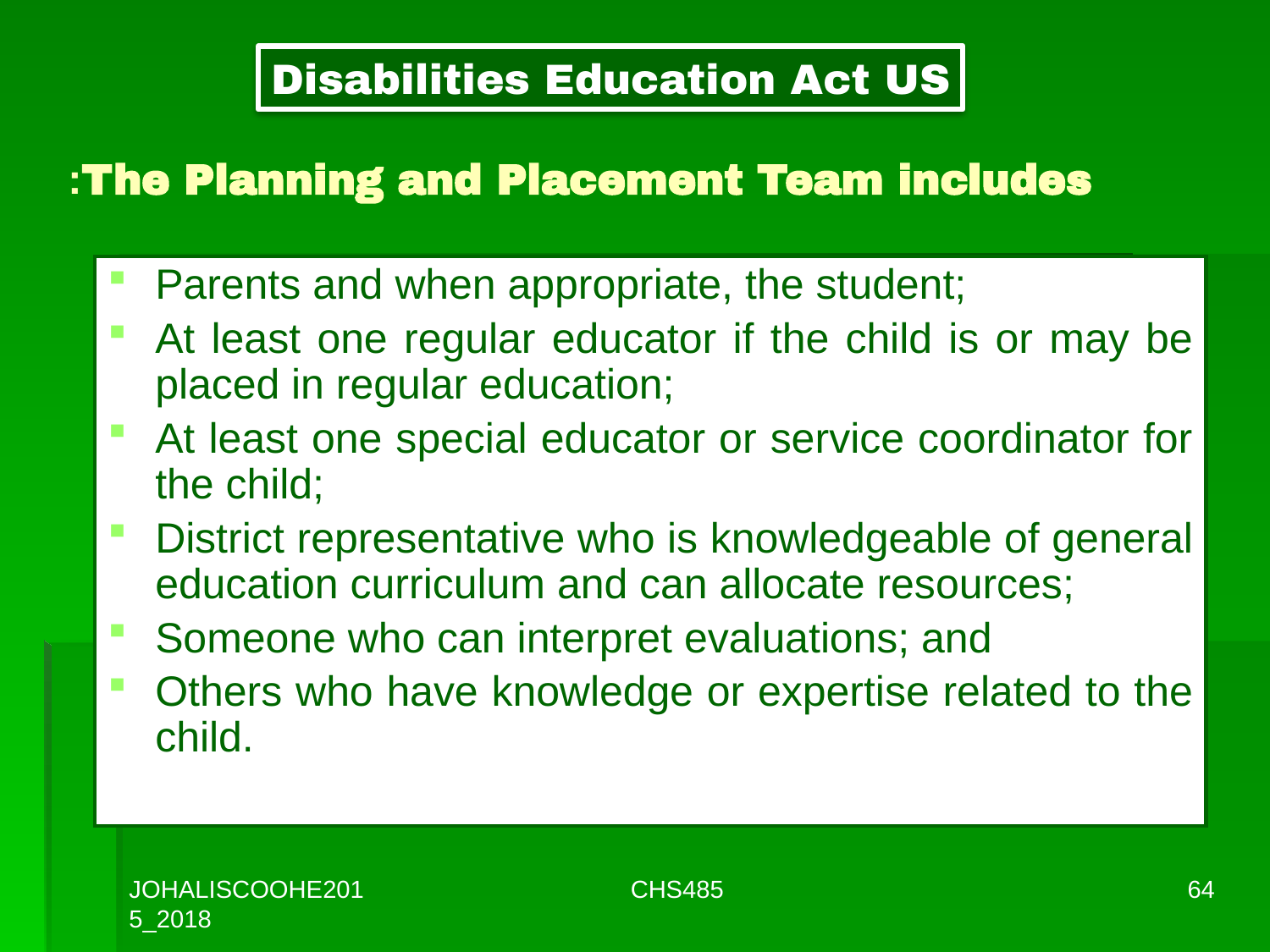

Disabilities Education Act US
# The Planning and Placement Team includes:
Parents and when appropriate, the student;
At least one regular educator if the child is or may be placed in regular education;
At least one special educator or service coordinator for the child;
District representative who is knowledgeable of general education curriculum and can allocate resources;
Someone who can interpret evaluations; and
Others who have knowledge or expertise related to the child.
JOHALISCOOHE2015_2018
CHS485
64